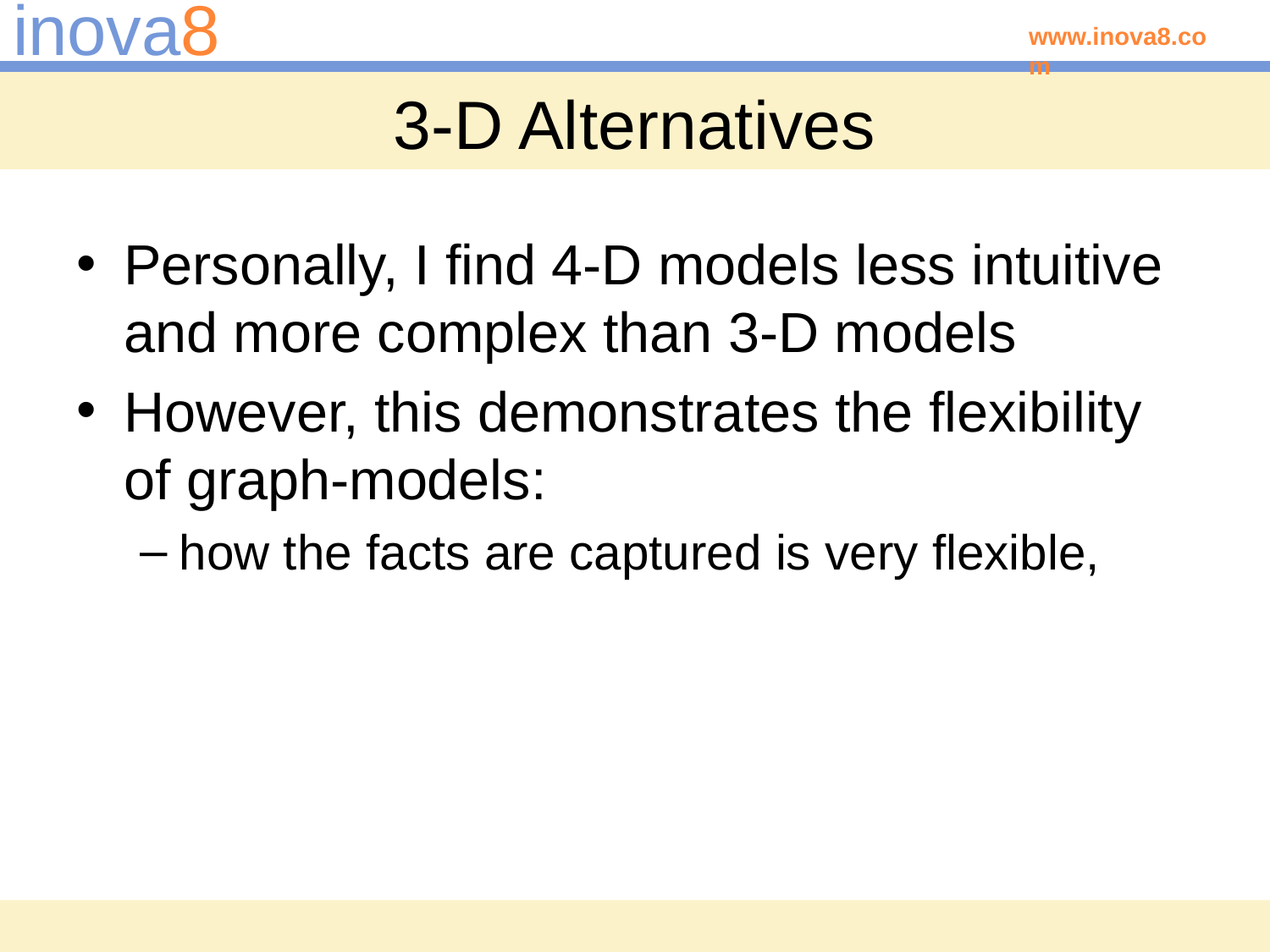

# 3-D Alternatives
Personally, I find 4-D models less intuitive and more complex than 3-D models
However, this demonstrates the flexibility of graph-models:
how the facts are captured is very flexible,